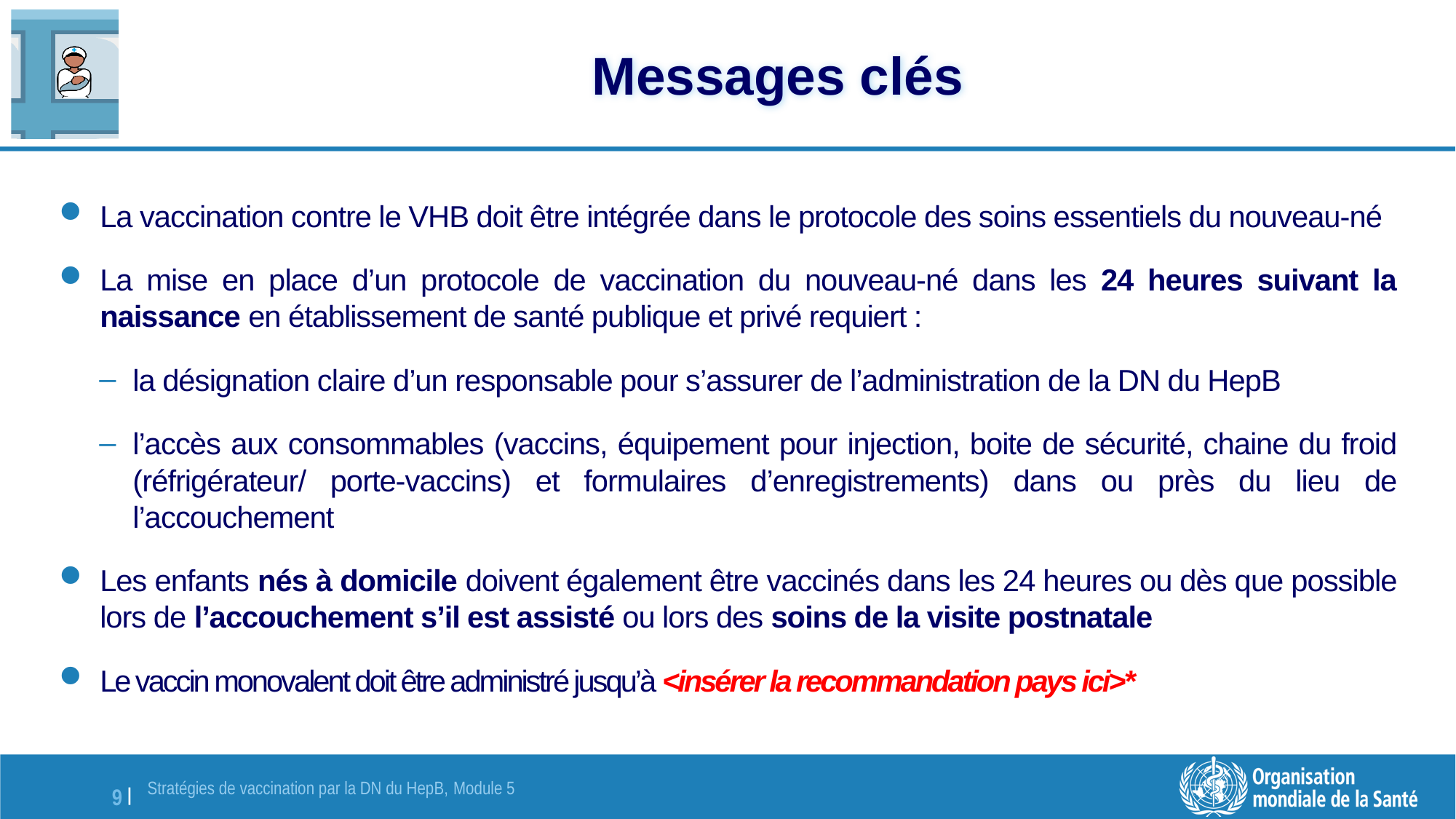

# Messages clés
La vaccination contre le VHB doit être intégrée dans le protocole des soins essentiels du nouveau-né
La mise en place d’un protocole de vaccination du nouveau-né dans les 24 heures suivant la naissance en établissement de santé publique et privé requiert :
la désignation claire d’un responsable pour s’assurer de l’administration de la DN du HepB
l’accès aux consommables (vaccins, équipement pour injection, boite de sécurité, chaine du froid (réfrigérateur/ porte-vaccins) et formulaires d’enregistrements) dans ou près du lieu de l’accouchement
Les enfants nés à domicile doivent également être vaccinés dans les 24 heures ou dès que possible lors de l’accouchement s’il est assisté ou lors des soins de la visite postnatale
Le vaccin monovalent doit être administré jusqu’à <insérer la recommandation pays ici>*